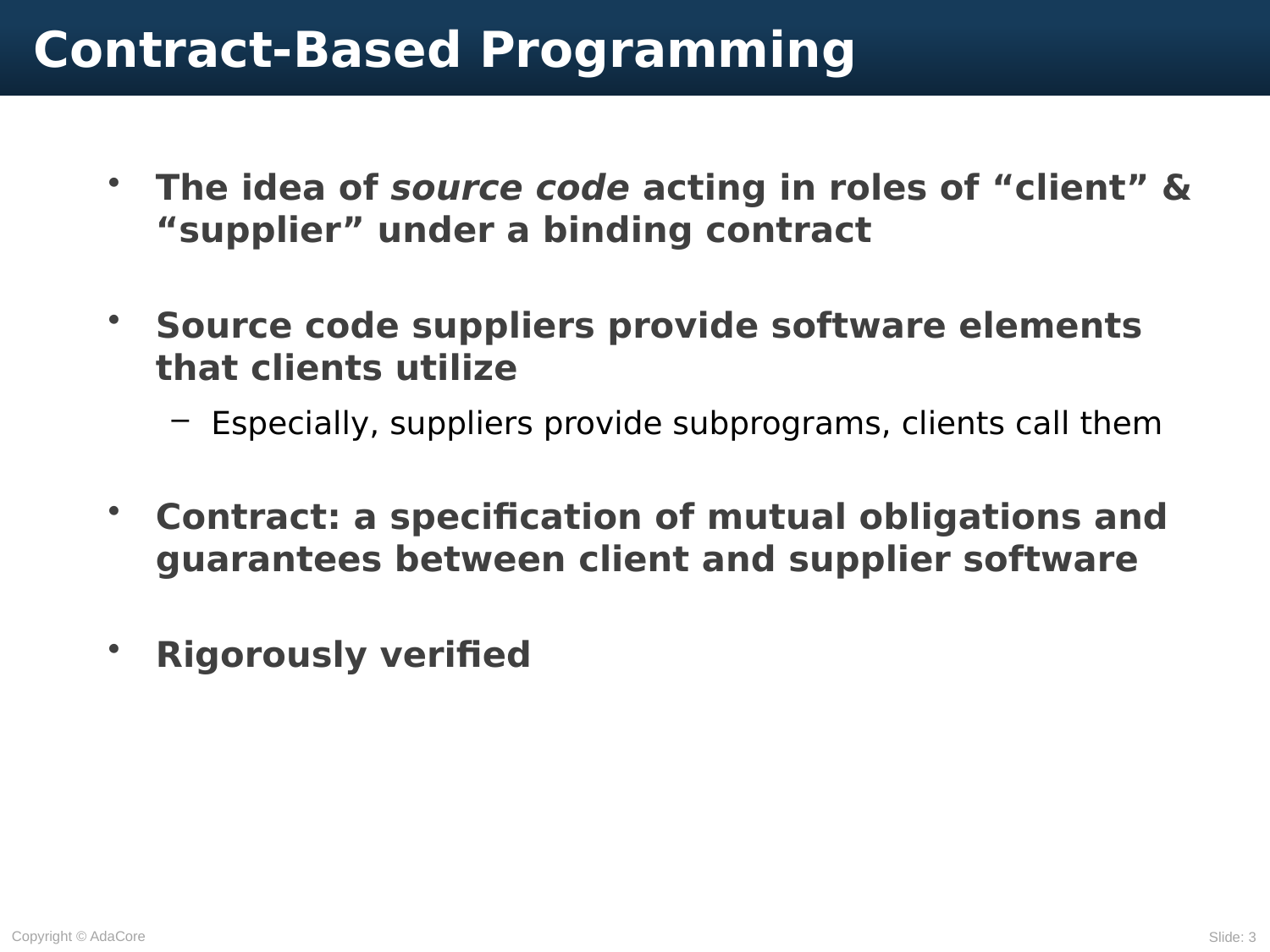

# Contract-Based Programming
The idea of source code acting in roles of “client” & “supplier” under a binding contract
Source code suppliers provide software elements that clients utilize
Especially, suppliers provide subprograms, clients call them
Contract: a specification of mutual obligations and guarantees between client and supplier software
Rigorously verified